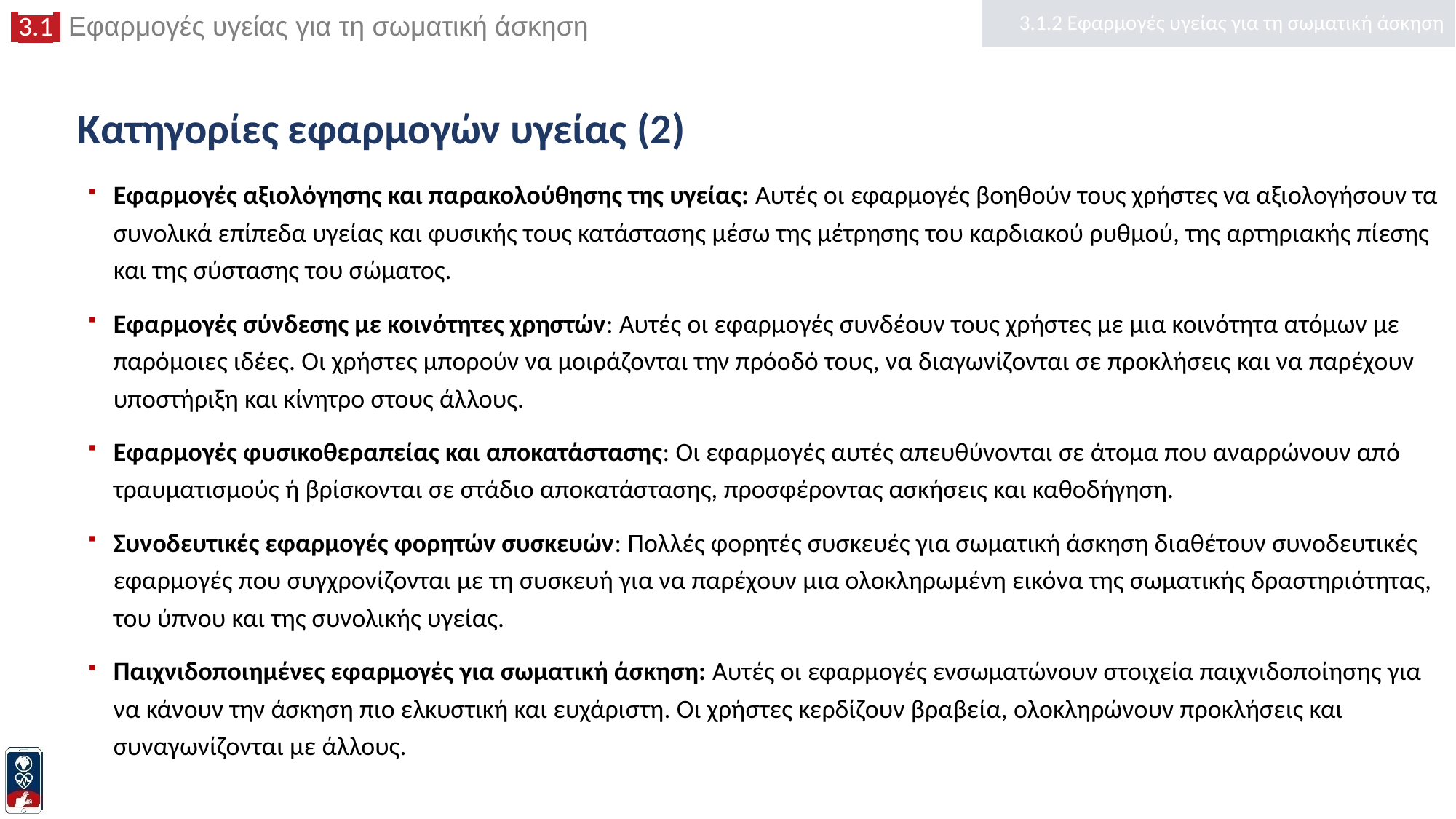

3.1.2 Εφαρμογές υγείας για τη σωματική άσκηση
# Κατηγορίες εφαρμογών υγείας (2)
Εφαρμογές αξιολόγησης και παρακολούθησης της υγείας: Αυτές οι εφαρμογές βοηθούν τους χρήστες να αξιολογήσουν τα συνολικά επίπεδα υγείας και φυσικής τους κατάστασης μέσω της μέτρησης του καρδιακού ρυθμού, της αρτηριακής πίεσης και της σύστασης του σώματος.
Εφαρμογές σύνδεσης με κοινότητες χρηστών: Αυτές οι εφαρμογές συνδέουν τους χρήστες με μια κοινότητα ατόμων με παρόμοιες ιδέες. Οι χρήστες μπορούν να μοιράζονται την πρόοδό τους, να διαγωνίζονται σε προκλήσεις και να παρέχουν υποστήριξη και κίνητρο στους άλλους.
Εφαρμογές φυσικοθεραπείας και αποκατάστασης: Οι εφαρμογές αυτές απευθύνονται σε άτομα που αναρρώνουν από τραυματισμούς ή βρίσκονται σε στάδιο αποκατάστασης, προσφέροντας ασκήσεις και καθοδήγηση.
Συνοδευτικές εφαρμογές φορητών συσκευών: Πολλές φορητές συσκευές για σωματική άσκηση διαθέτουν συνοδευτικές εφαρμογές που συγχρονίζονται με τη συσκευή για να παρέχουν μια ολοκληρωμένη εικόνα της σωματικής δραστηριότητας, του ύπνου και της συνολικής υγείας.
Παιχνιδοποιημένες εφαρμογές για σωματική άσκηση: Αυτές οι εφαρμογές ενσωματώνουν στοιχεία παιχνιδοποίησης για να κάνουν την άσκηση πιο ελκυστική και ευχάριστη. Οι χρήστες κερδίζουν βραβεία, ολοκληρώνουν προκλήσεις και συναγωνίζονται με άλλους.